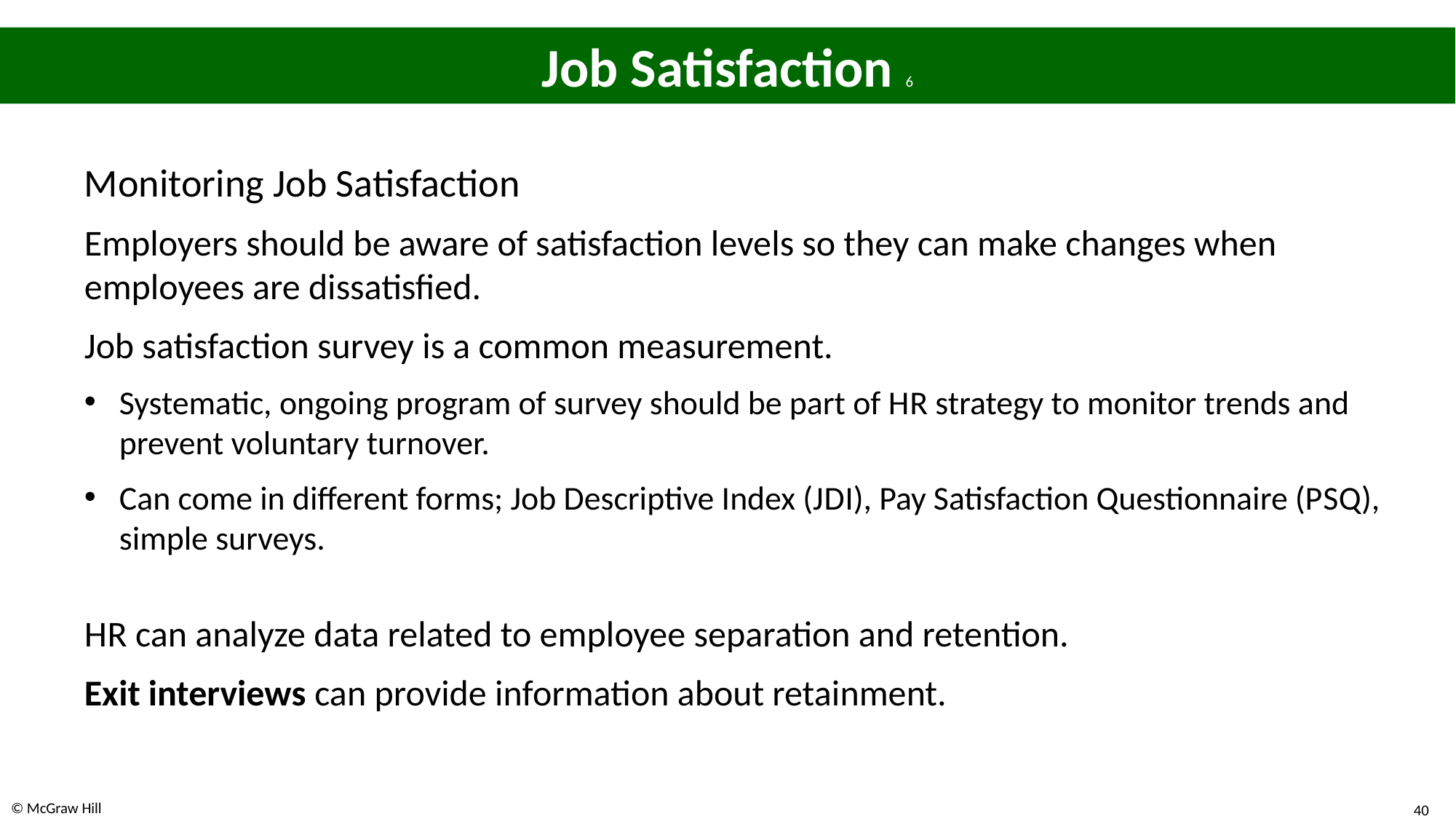

# Job Satisfaction 6
Monitoring Job Satisfaction
Employers should be aware of satisfaction levels so they can make changes when employees are dissatisfied.
Job satisfaction survey is a common measurement.
Systematic, ongoing program of survey should be part of H R strategy to monitor trends and prevent voluntary turnover.
Can come in different forms; Job Descriptive Index (J D I), Pay Satisfaction Questionnaire (P S Q), simple surveys.
H R can analyze data related to employee separation and retention.
Exit interviews can provide information about retainment.